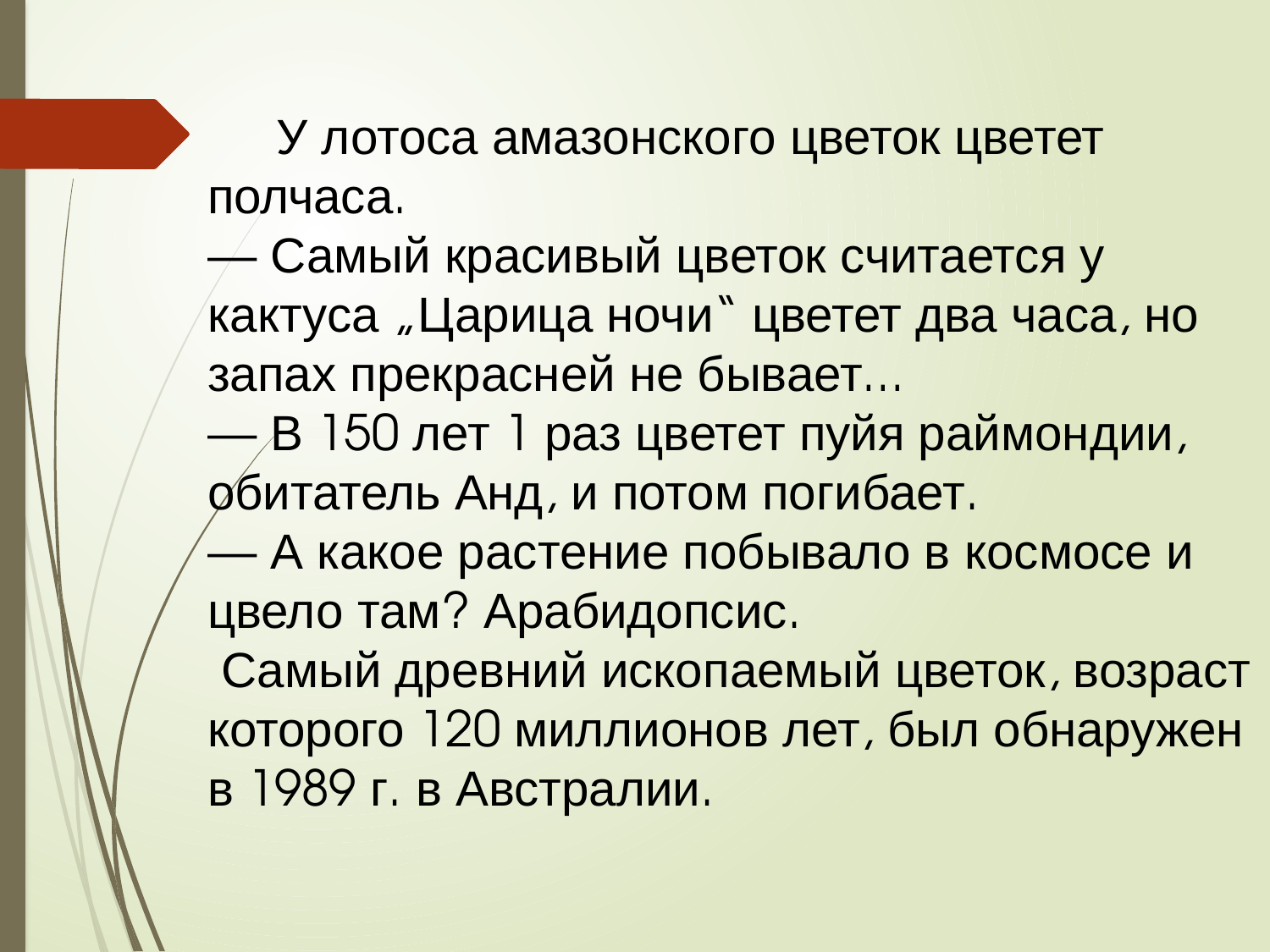

У лотоса амазонского цветок цветет полчаса.
— Самый красивый цветок считается у кактуса „Царица ночи“ цветет два часа, но запах прекрасней не бывает…
— В 150 лет 1 раз цветет пуйя раймондии, обитатель Анд, и потом погибает.
— А какое растение побывало в космосе и цвело там? Арабидопсис.
 Самый древний ископаемый цветок, возраст которого 120 миллионов лет, был обнаружен в 1989 г. в Австралии.